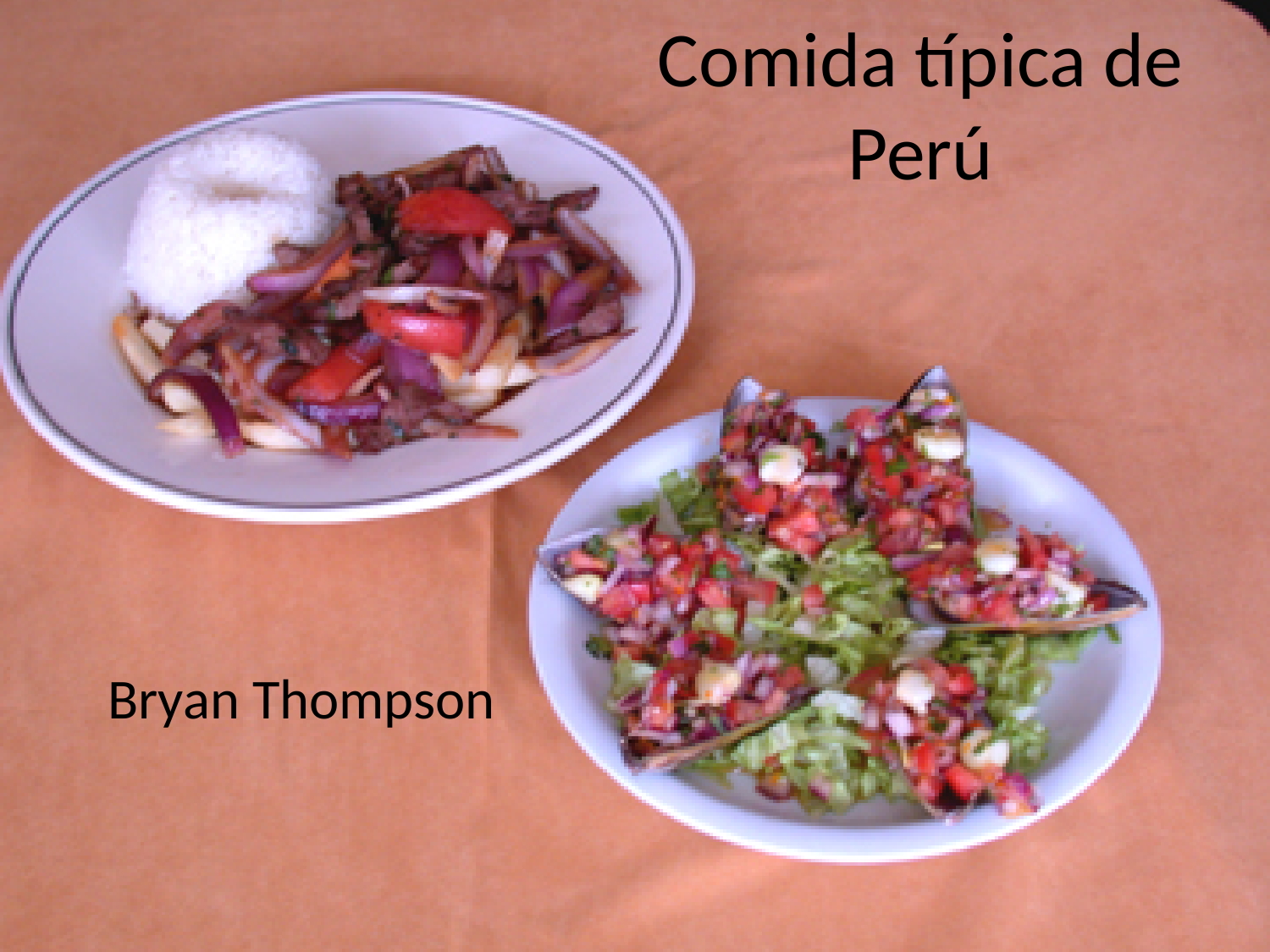

# Comida típica de Perú
Bryan Thompson